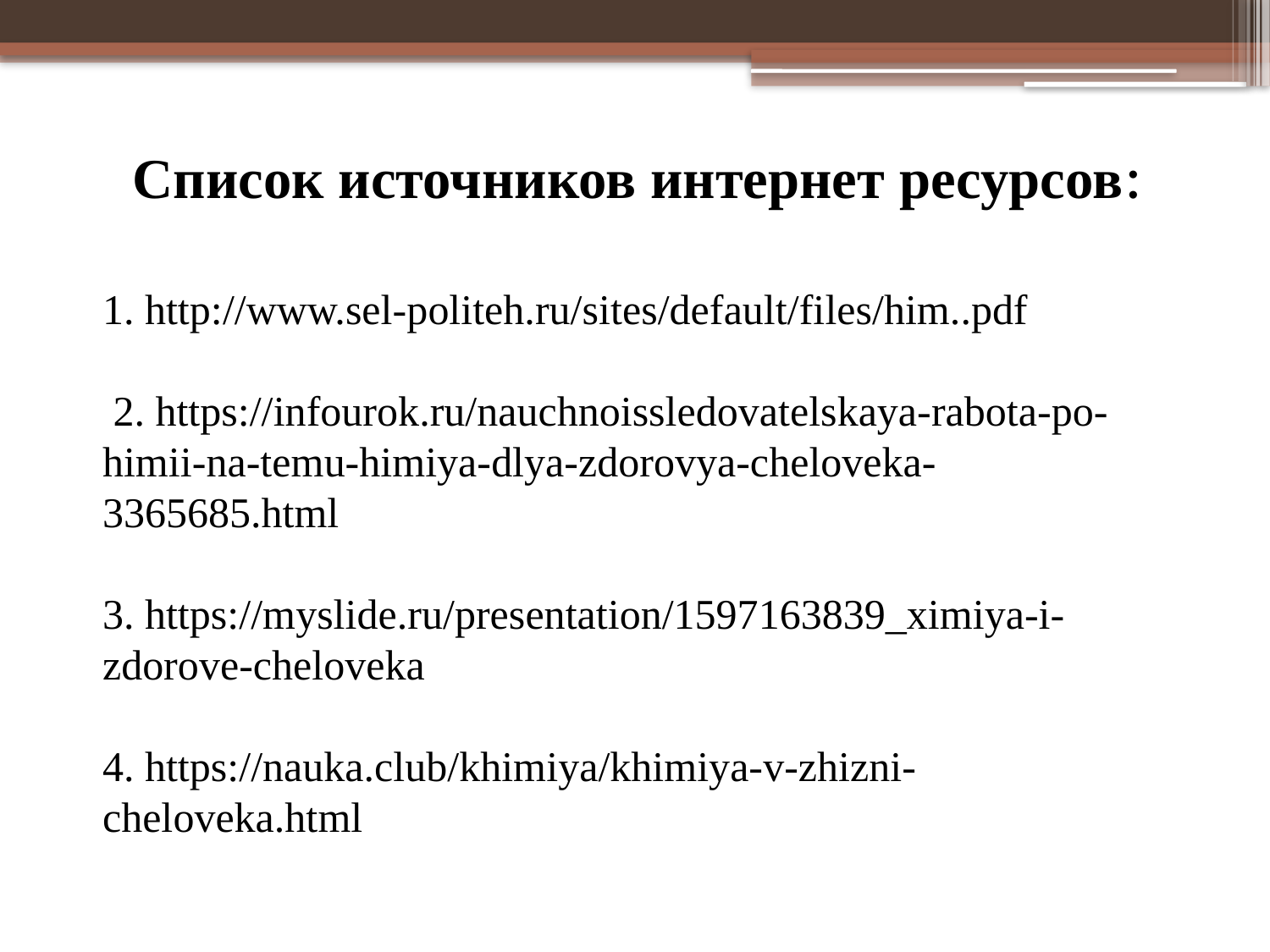

Список источников интернет ресурсов:
1. http://www.sel-politeh.ru/sites/default/files/him..pdf

 2. https://infourok.ru/nauchnoissledovatelskaya-rabota-po-himii-na-temu-himiya-dlya-zdorovya-cheloveka-3365685.html

3. https://myslide.ru/presentation/1597163839_ximiya-i-zdorove-cheloveka

4. https://nauka.club/khimiya/khimiya-v-zhizni-cheloveka.html